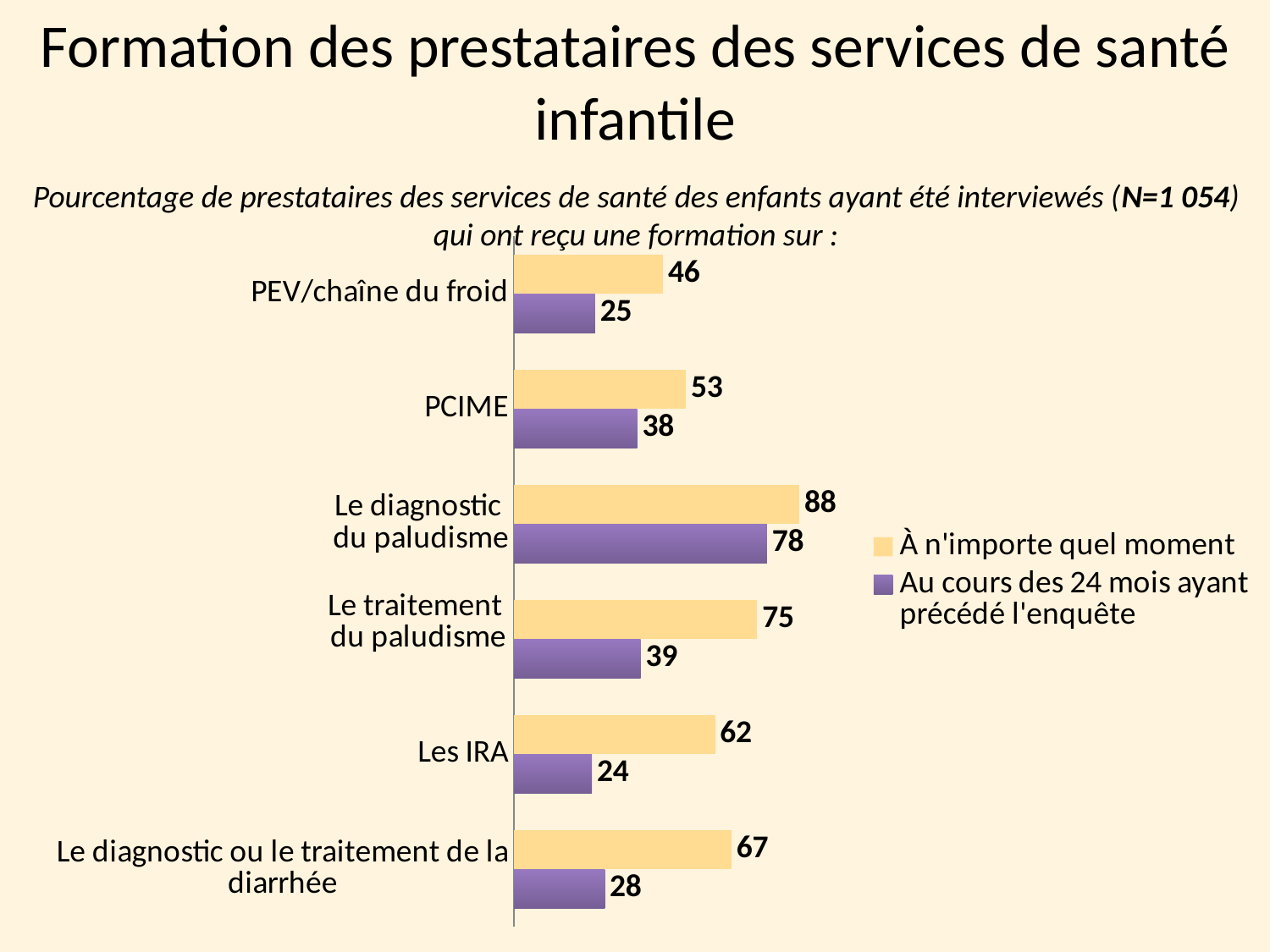

Formation des prestataires des services de santé infantile
Pourcentage de prestataires des services de santé des enfants ayant été interviewés (N=1 054) qui ont reçu une formation sur :

### Chart

| Category | Au cours des 24 mois ayant précédé l'enquête | À n'importe quel moment |
|---|---|---|
| Le diagnostic ou le traitement de la diarrhée | 28.0 | 67.0 |
| Les IRA | 24.0 | 62.0 |
| Le traitement
du paludisme
 | 39.0 | 75.0 |
| Le diagnostic
du paludisme | 78.0 | 88.0 |
| PCIME | 38.0 | 53.0 |
| PEV/chaîne du froid | 25.0 | 46.0 |